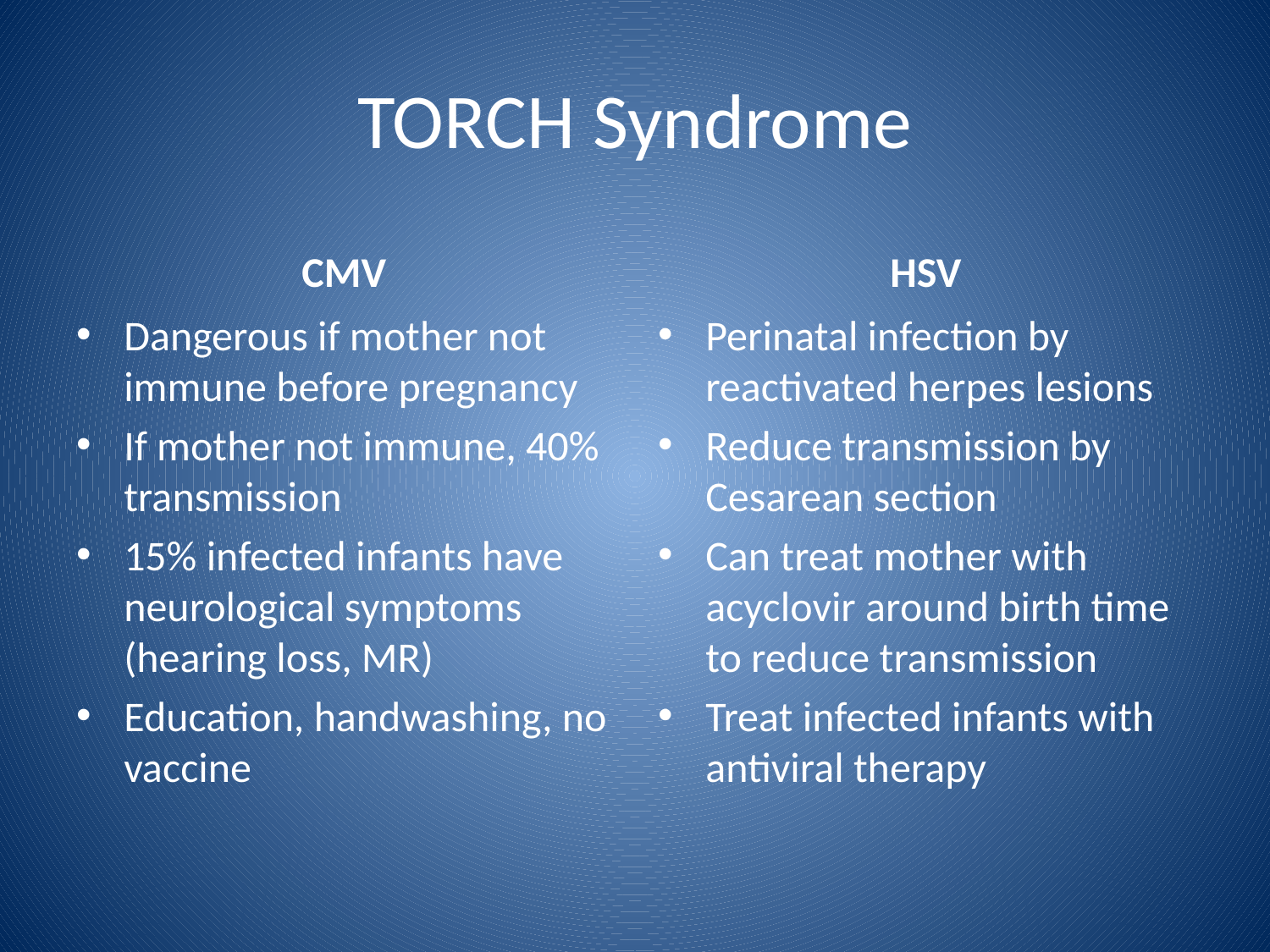

# TORCH Syndrome
CMV
HSV
Dangerous if mother not immune before pregnancy
If mother not immune, 40% transmission
15% infected infants have neurological symptoms (hearing loss, MR)
Education, handwashing, no vaccine

Perinatal infection by reactivated herpes lesions
Reduce transmission by Cesarean section
Can treat mother with acyclovir around birth time to reduce transmission
Treat infected infants with antiviral therapy